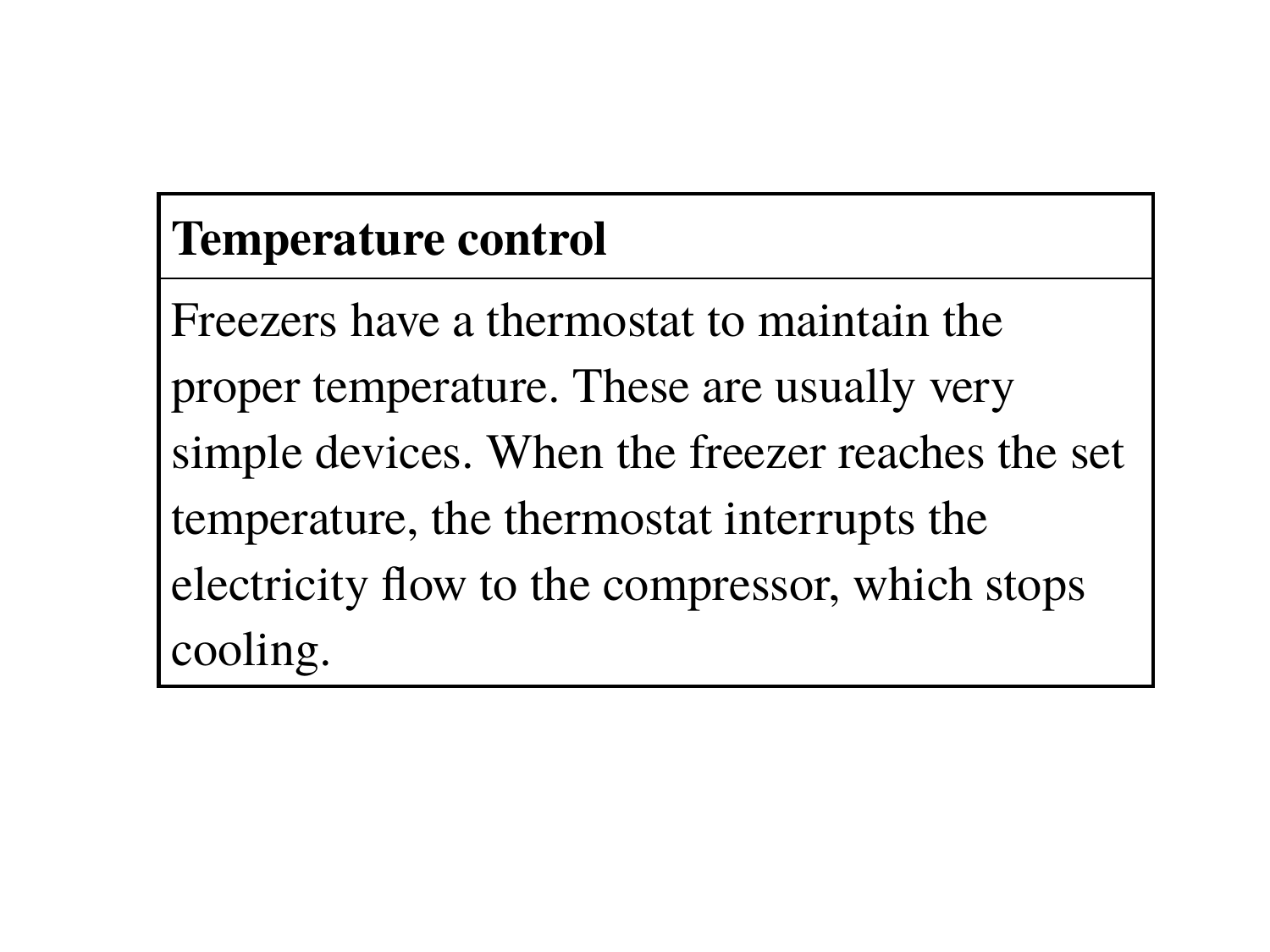

| Temperature control |
| --- |
| Freezers have a thermostat to maintain the proper temperature. These are usually very simple devices. When the freezer reaches the set temperature, the thermostat interrupts the electricity flow to the compressor, which stops cooling. |